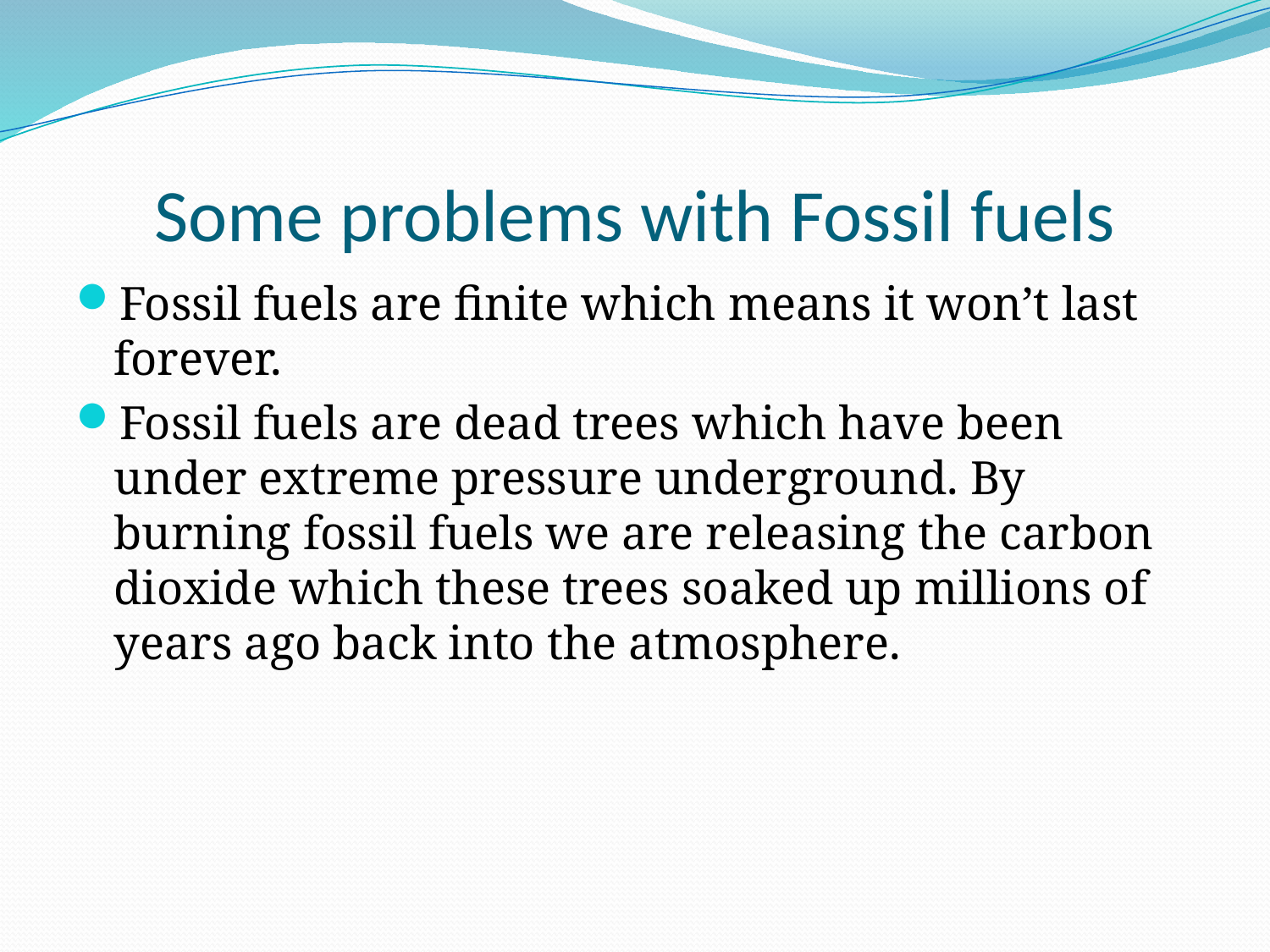

# Some problems with Fossil fuels
Fossil fuels are finite which means it won’t last forever.
Fossil fuels are dead trees which have been under extreme pressure underground. By burning fossil fuels we are releasing the carbon dioxide which these trees soaked up millions of years ago back into the atmosphere.